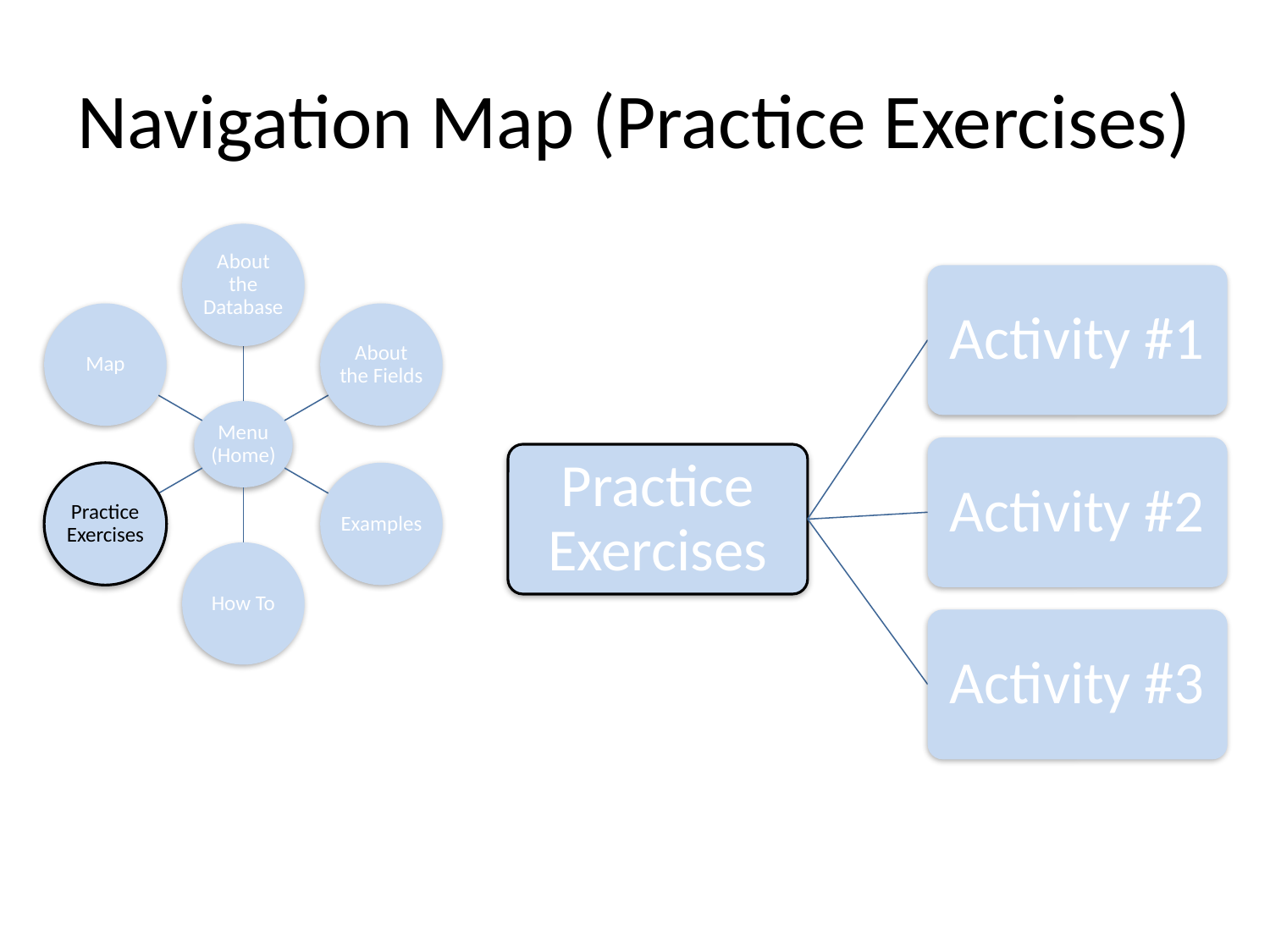

Navigation Map (Practice Exercises)
Practice Exercises

Activity #1

Activity #2

Activity #3
Menu (Home)

About the Database

About the Fields

Examples

How To

Practice Exercises

Map